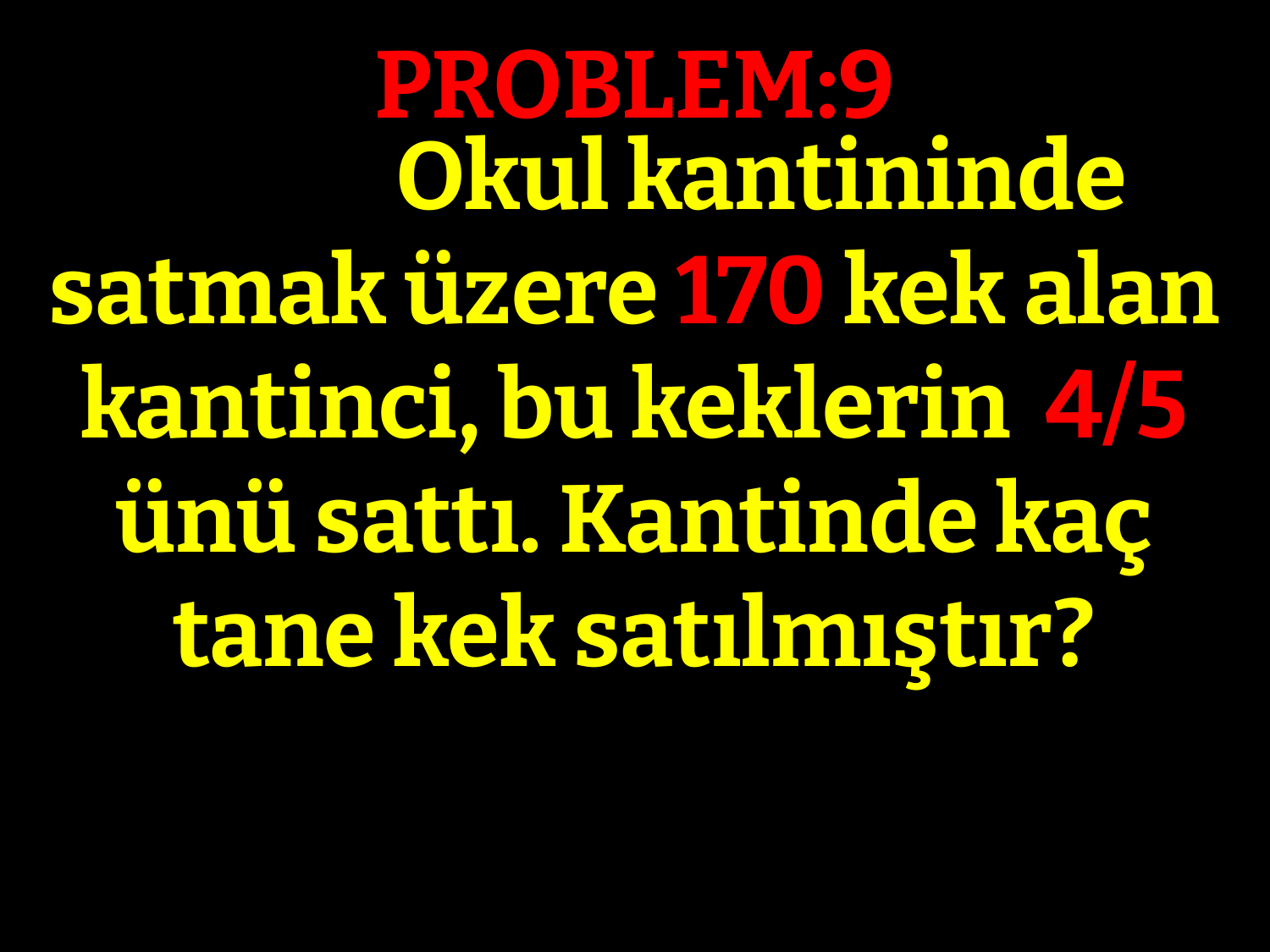

PROBLEM:9
 	 	Okul kantininde satmak üzere 170 kek alan kantinci, bu keklerin  4/5 ünü sattı. Kantinde kaç tane kek satılmıştır?
#